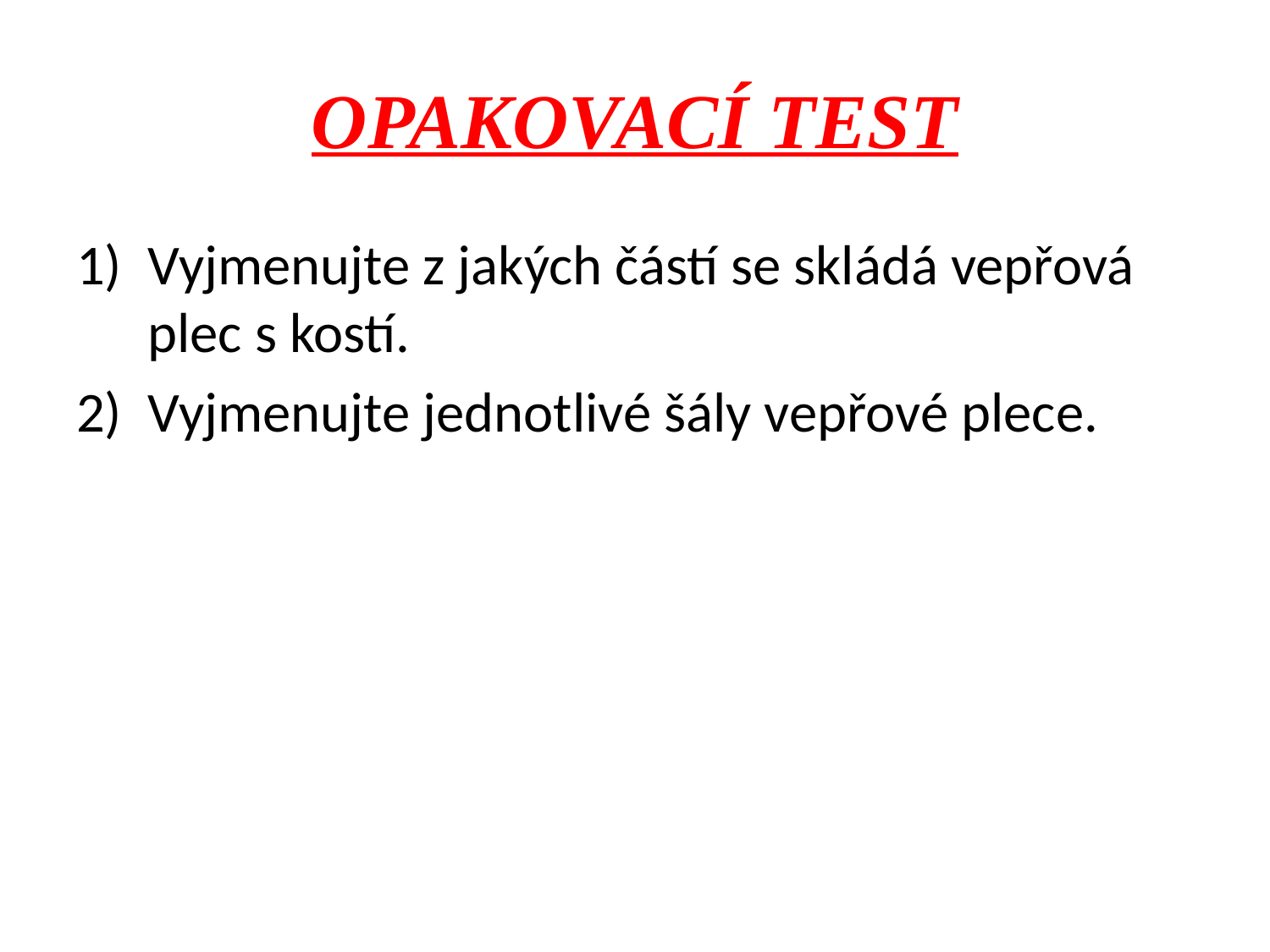

# OPAKOVACÍ TEST
Vyjmenujte z jakých částí se skládá vepřová plec s kostí.
Vyjmenujte jednotlivé šály vepřové plece.